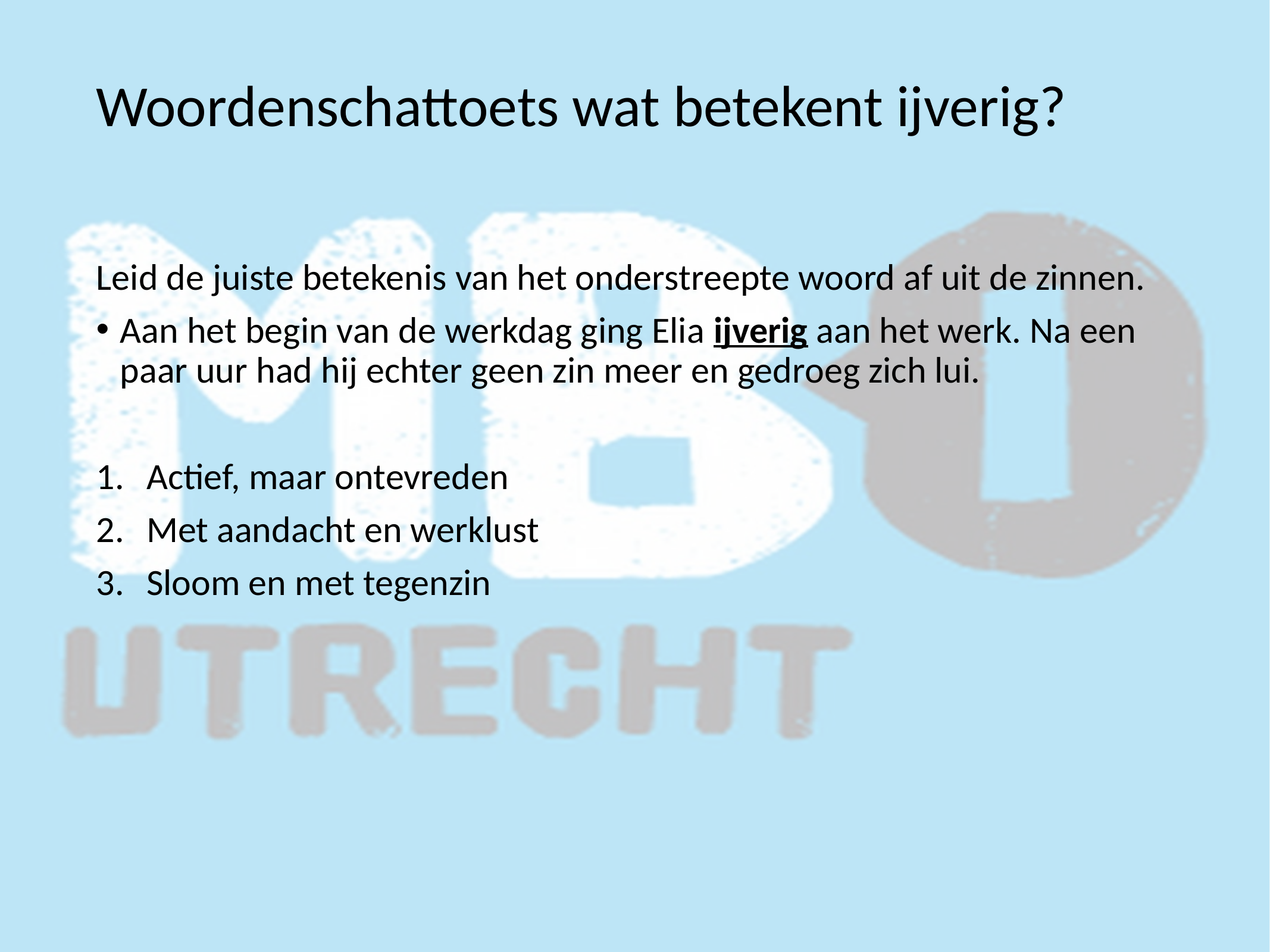

# Woordenschattoets wat betekent ijverig?
Leid de juiste betekenis van het onderstreepte woord af uit de zinnen.
Aan het begin van de werkdag ging Elia ijverig aan het werk. Na een paar uur had hij echter geen zin meer en gedroeg zich lui.

Actief, maar ontevreden
Met aandacht en werklust
Sloom en met tegenzin